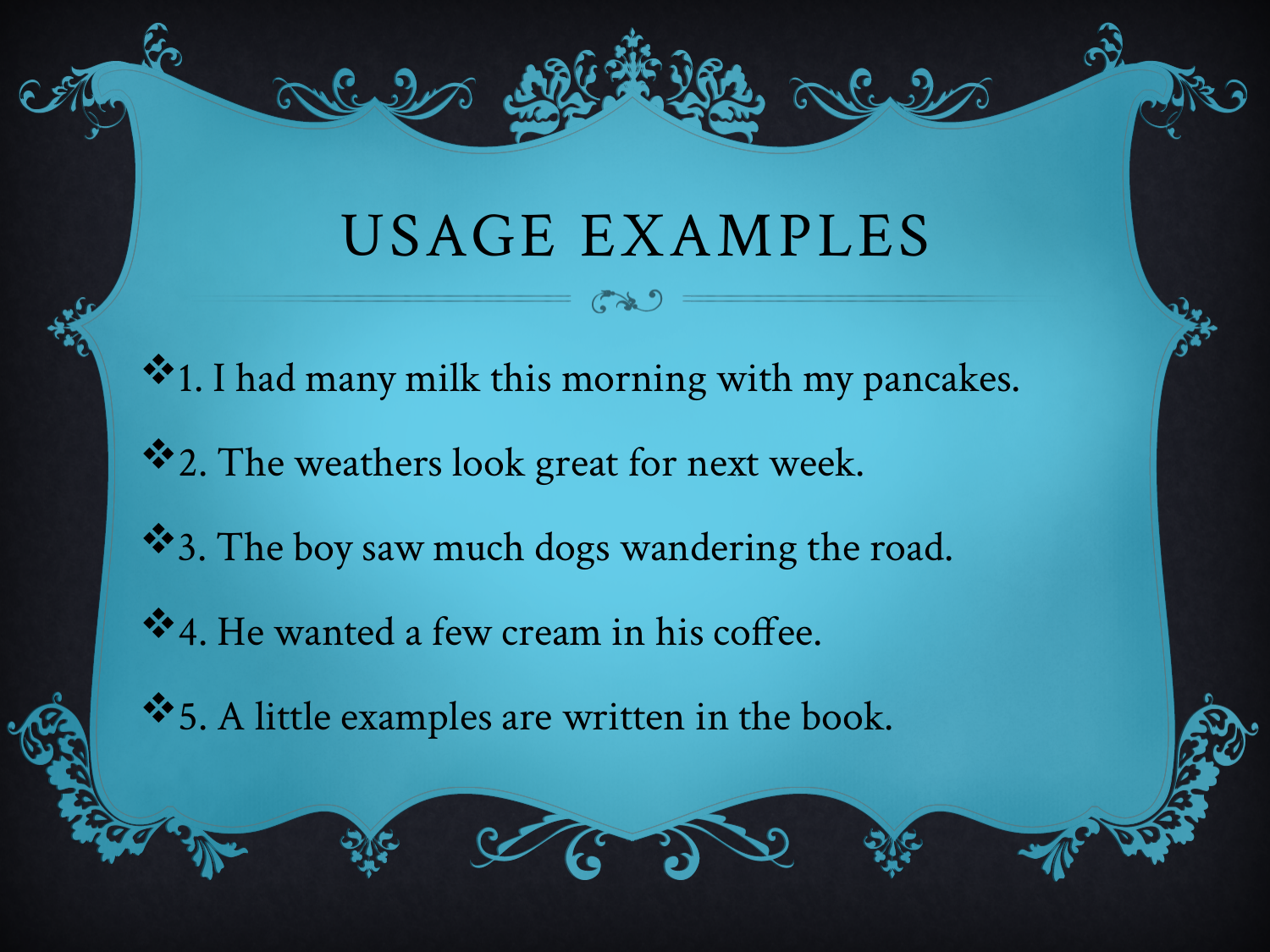

# USAGE EXAMPLES
1. I had many milk this morning with my pancakes.
2. The weathers look great for next week.
3. The boy saw much dogs wandering the road.
4. He wanted a few cream in his coffee.
5. A little examples are written in the book.